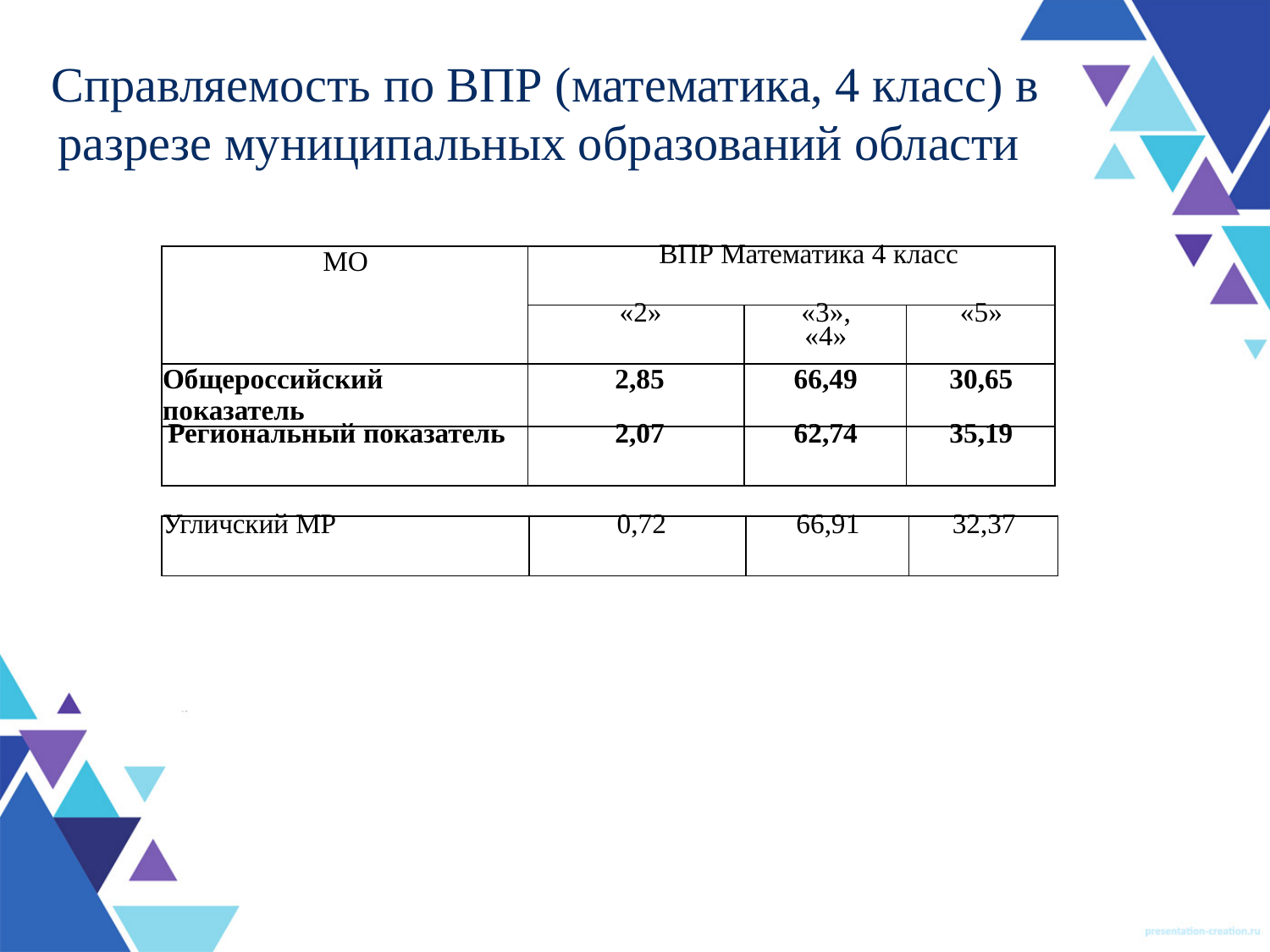

Таблице 4
# Справляемость по ВПР (математика, 4 класс) в разрезе муниципальных образований области
| МО | ВПР Математика 4 класс |  |  |
| --- | --- | --- | --- |
|  | «2» | «3», «4» | «5» |
| Общероссийский показатель | 2,85 | 66,49 | 30,65 |
| Региональный показатель | 2,07 | 62,74 | 35,19 |
| Угличский МР | 0,72 | 66,91 | 32,37 |
| --- | --- | --- | --- |